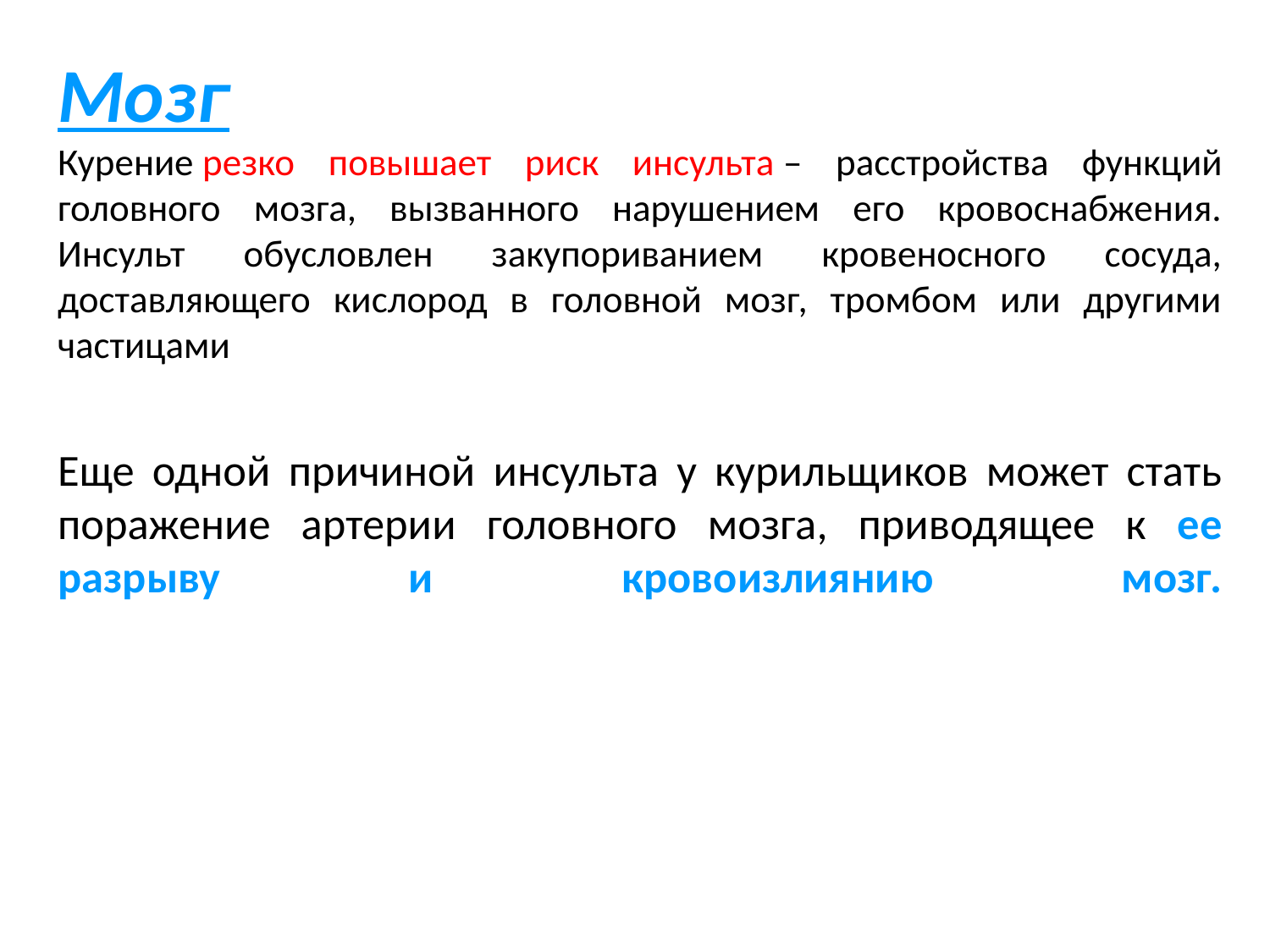

# Мозг Курение резко повышает риск инсульта – расстройства функций головного мозга, вызванного нарушением его кровоснабжения. Инсульт обусловлен закупориванием кровеносного сосуда, доставляющего кислород в головной мозг, тромбом или другими частицами Еще одной причиной инсульта у курильщиков может стать поражение артерии головного мозга, приводящее к ее разрыву и кровоизлиянию мозг.